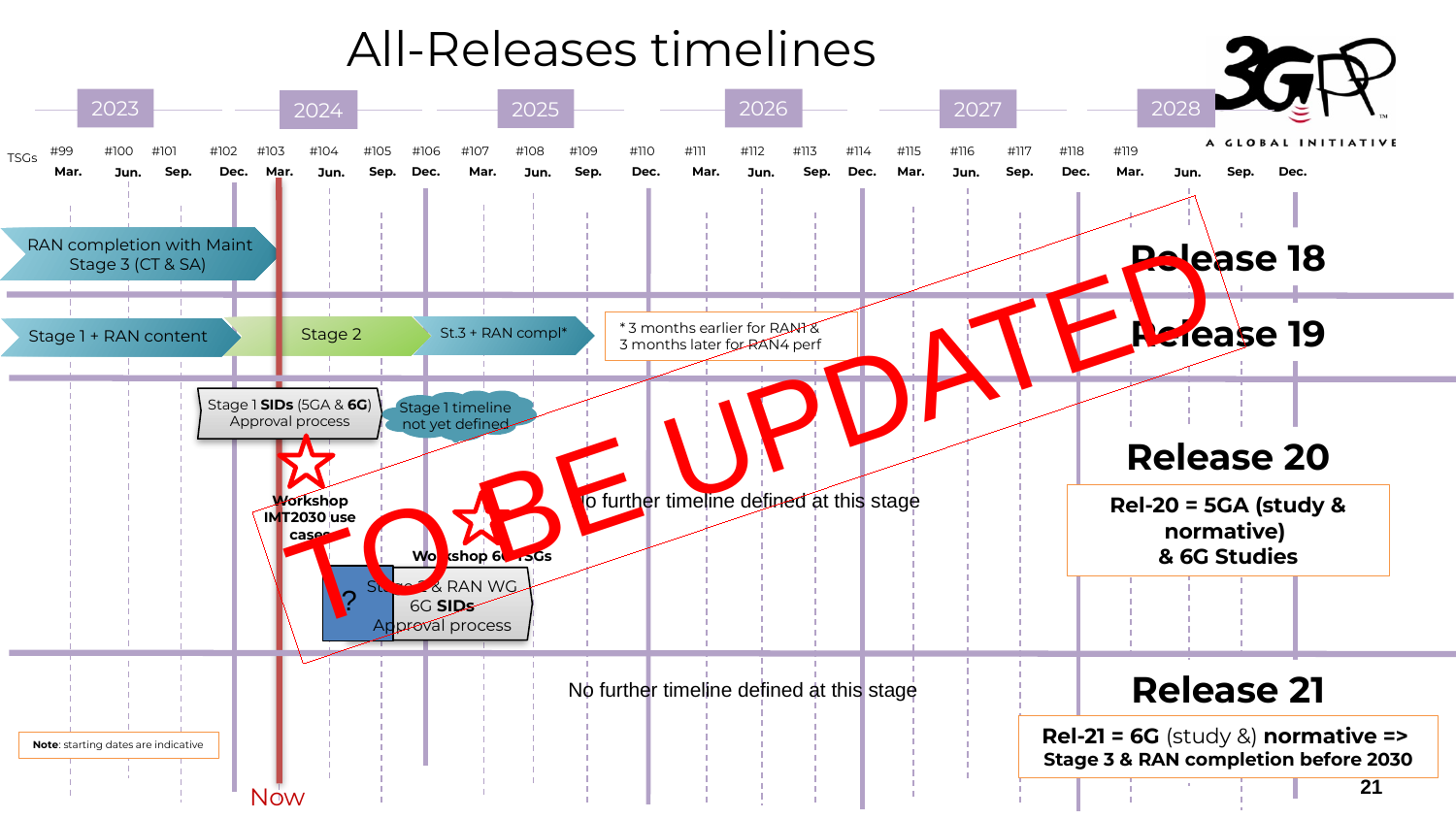

All-Releases timelines
2023
2026
2028
2025
2027
2024
#115
#116
#117
#118
#119
#99
#100
#101
#102
#103
#104
#105
#106
#107
#108
#109
#110
#111
#112
#113
#114
TSGs
Mar.
Mar.
Mar.
Mar.
Mar.
Mar.
Sep.
Dec.
Sep.
Dec.
Sep.
Dec.
Sep.
Dec.
Sep.
Dec.
Sep.
Dec.
Jun.
Jun.
Jun.
Jun.
Jun.
Jun.
Release 18
RAN completion with Maint
Stage 3 (CT & SA)
Release 19
* 3 months earlier for RAN1 &
3 months later for RAN4 perf
St.3 + RAN compl*

Stage 2
Stage 1 + RAN content
TO BE UPDATED
Stage 1 SIDs (5GA & 6G)
Approval process

Stage 1 timeline
not yet defined
Release 20

No further timeline defined at this stage
Workshop IMT2030 use cases
Rel-20 = 5GA (study & normative)
& 6G Studies

Workshop 6G TSGs

Stage 2 & RAN WG
6G SIDs
Approval process
?
Release 21
No further timeline defined at this stage
Rel-21 = 6G (study &) normative =>
Stage 3 & RAN completion before 2030
Note: starting dates are indicative
Now